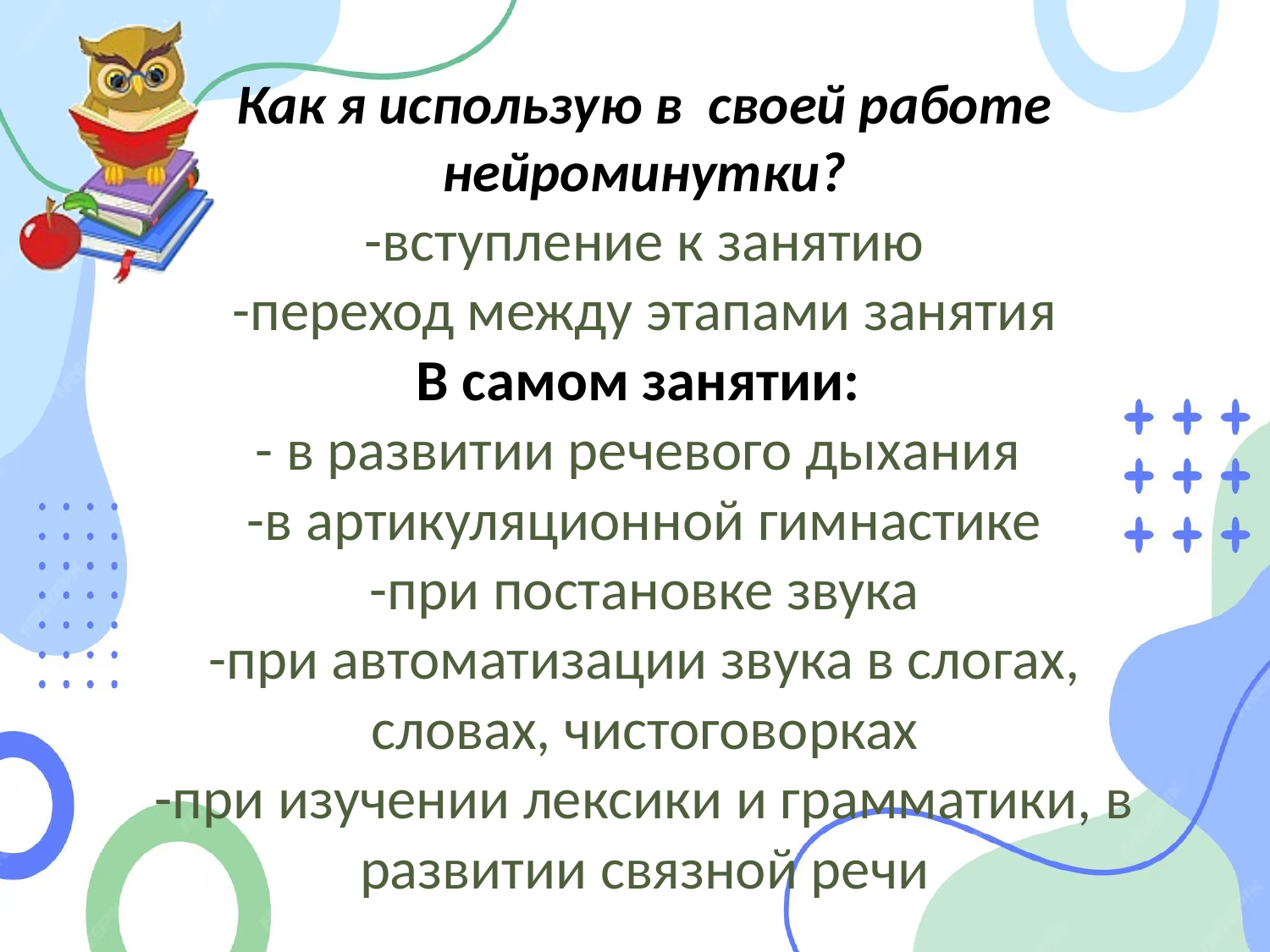

# Как я использую в  своей работе нейроминутки? -вступление к занятию -переход между этапами занятия В самом занятии: - в развитии речевого дыхания -в артикуляционной гимнастике -при постановке звука -при автоматизации звука в слогах, словах, чистоговорках -при изучении лексики и грамматики, в развитии связной речи